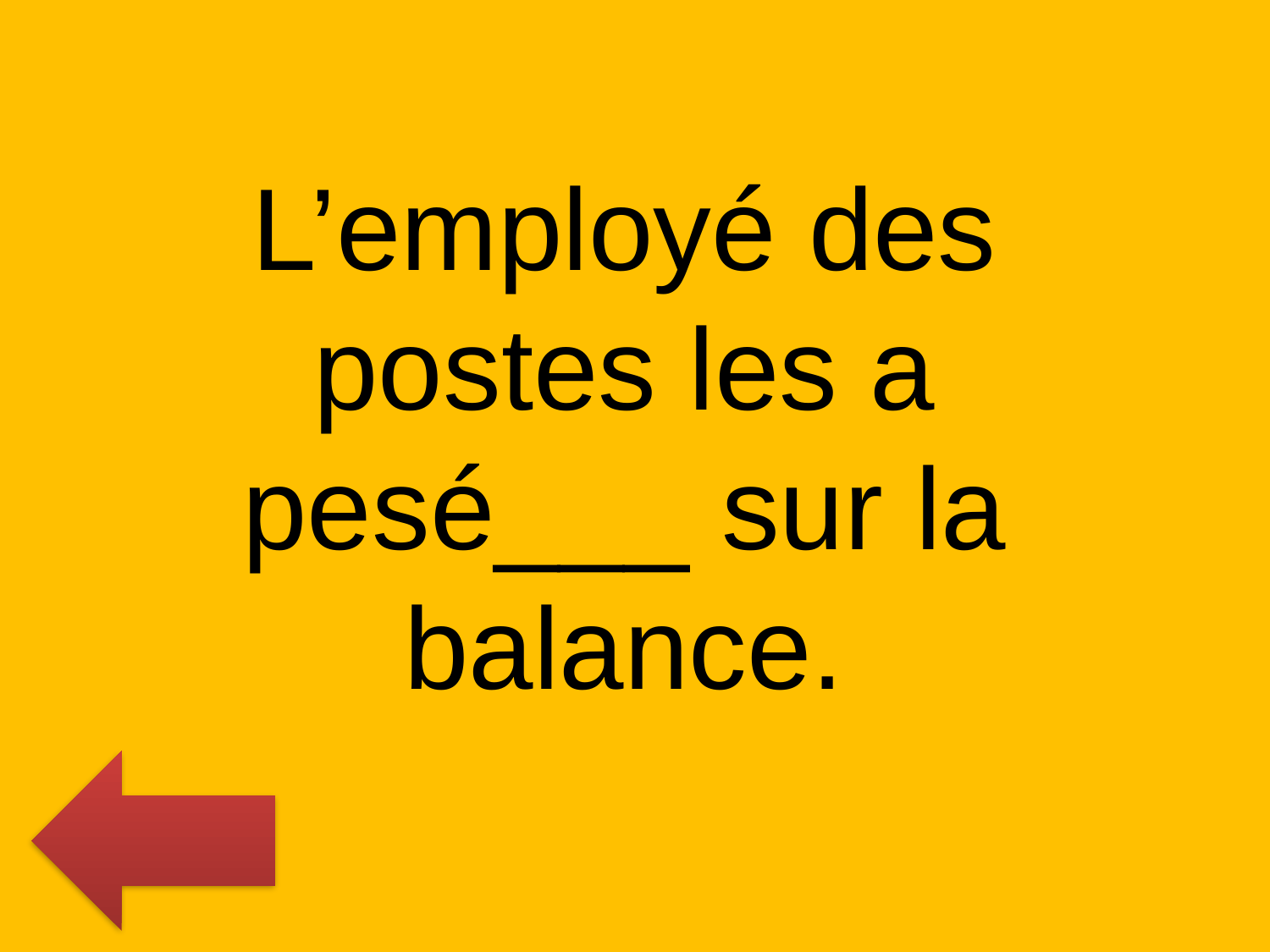

L’employé des postes les a pesé___ sur la balance.